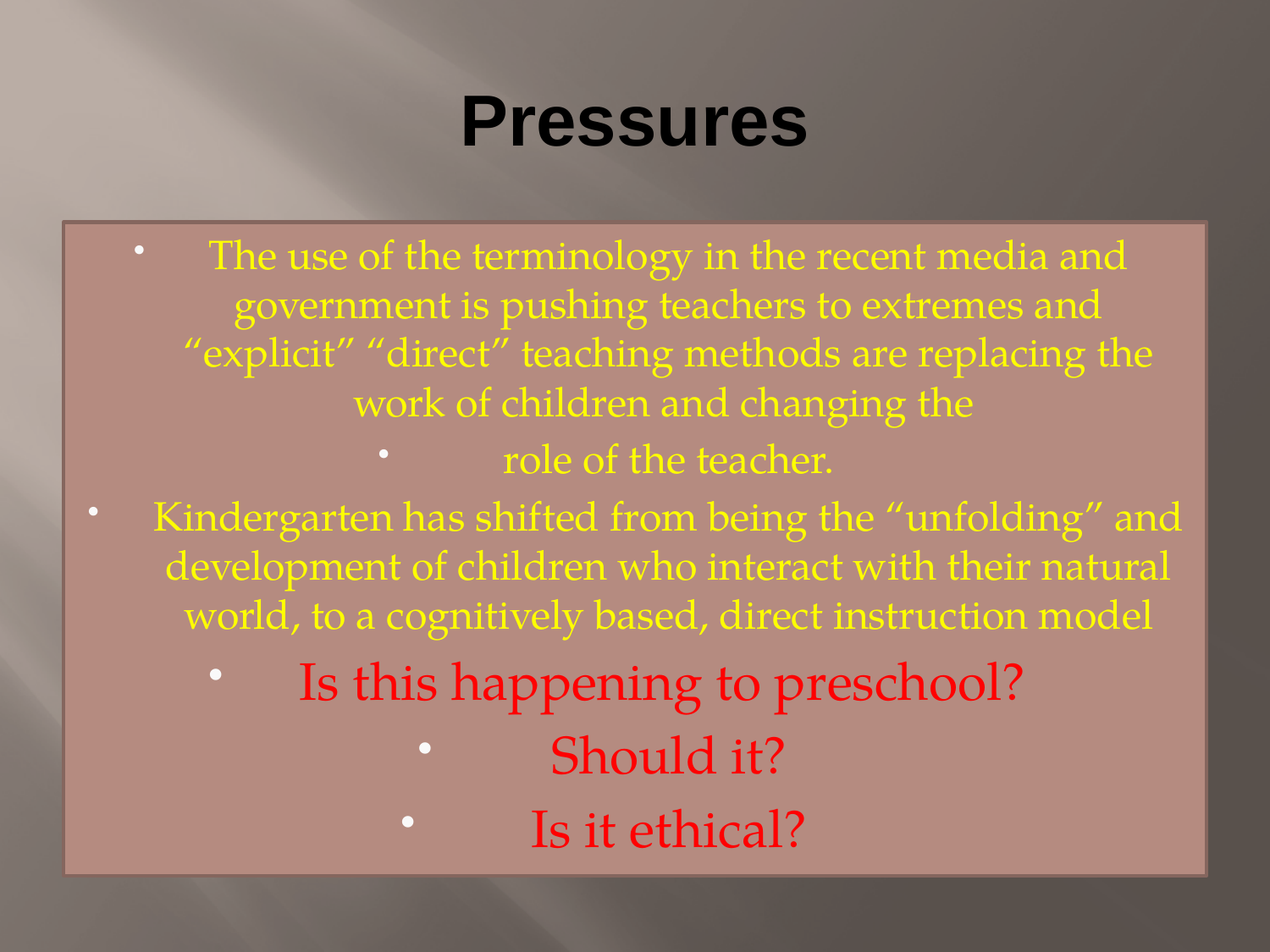

# Pressures
The use of the terminology in the recent media and government is pushing teachers to extremes and “explicit” “direct” teaching methods are replacing the work of children and changing the
role of the teacher.
Kindergarten has shifted from being the “unfolding” and development of children who interact with their natural world, to a cognitively based, direct instruction model
Is this happening to preschool?
Should it?
Is it ethical?